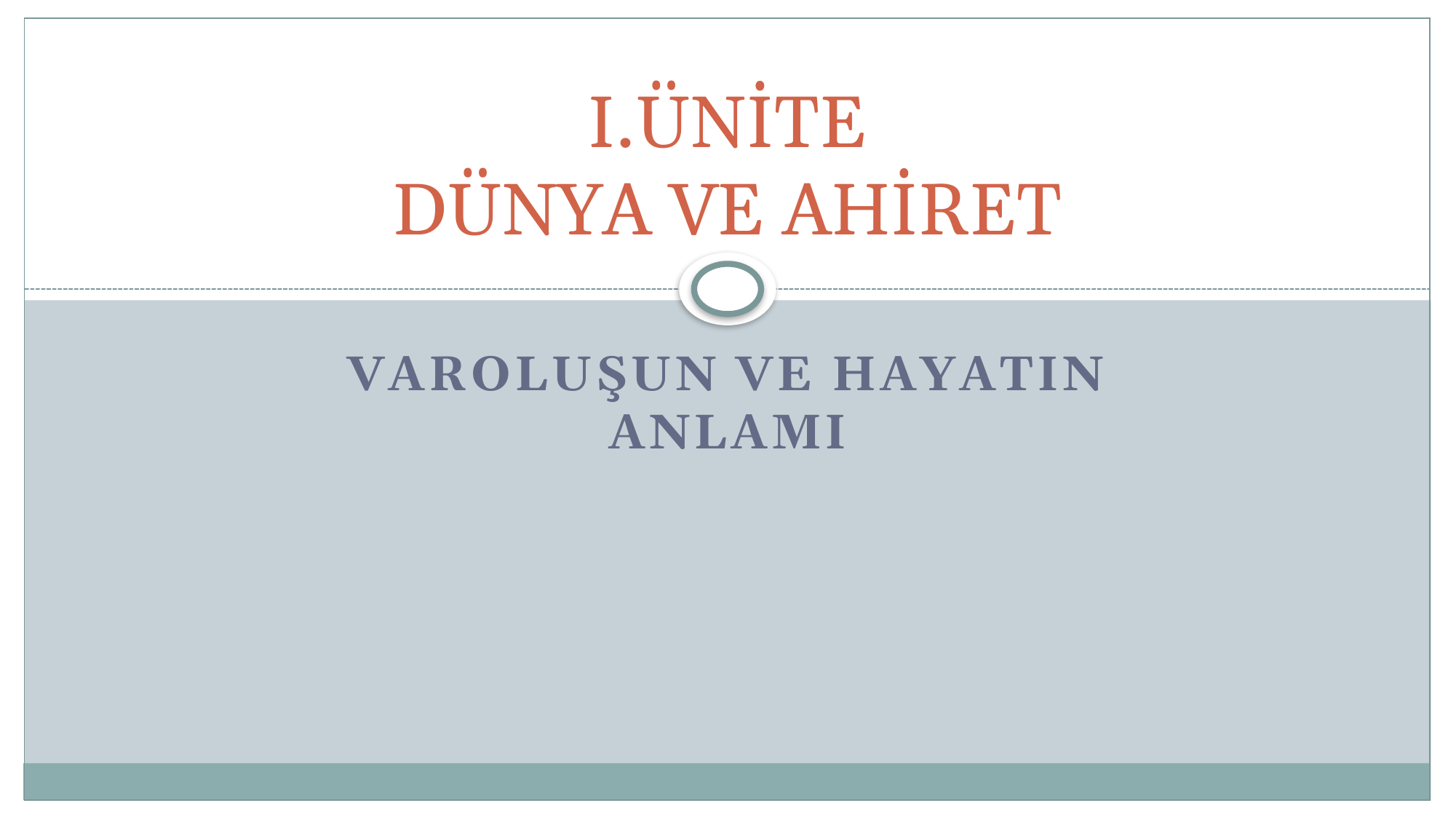

# I.ÜNİTE DÜNYA VE AHİRET
Varoluşun Ve Hayatın Anlamı